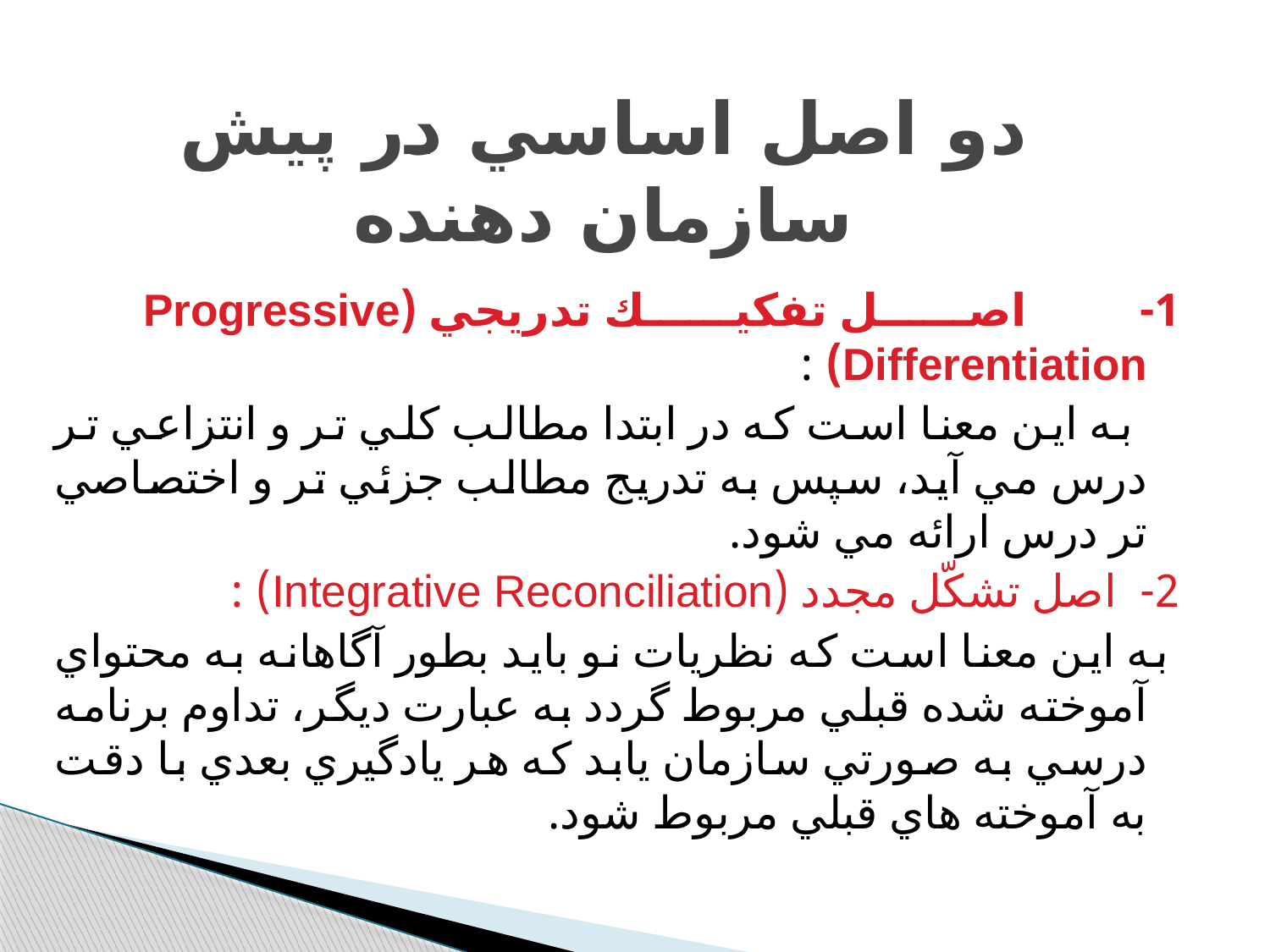

# دو اصل اساسي در پيش سازمان دهنده
1-  اصل تفكيك تدريجي (Progressive Differentiation) :
    به اين معنا است كه در ابتدا مطالب كلي تر و انتزاعي تر درس مي آيد، سپس به تدريج مطالب جزئي تر و اختصاصي تر درس ارائه مي شود.
2-  اصل تشكّل مجدد (Integrative Reconciliation) :
	 به اين معنا است كه نظريات نو بايد بطور آگاهانه به محتواي آموخته شده قبلي مربوط گردد به عبارت ديگر، تداوم برنامه درسي به صورتي سازمان يابد كه هر يادگيري بعدي با دقت به آموخته هاي قبلي مربوط شود.